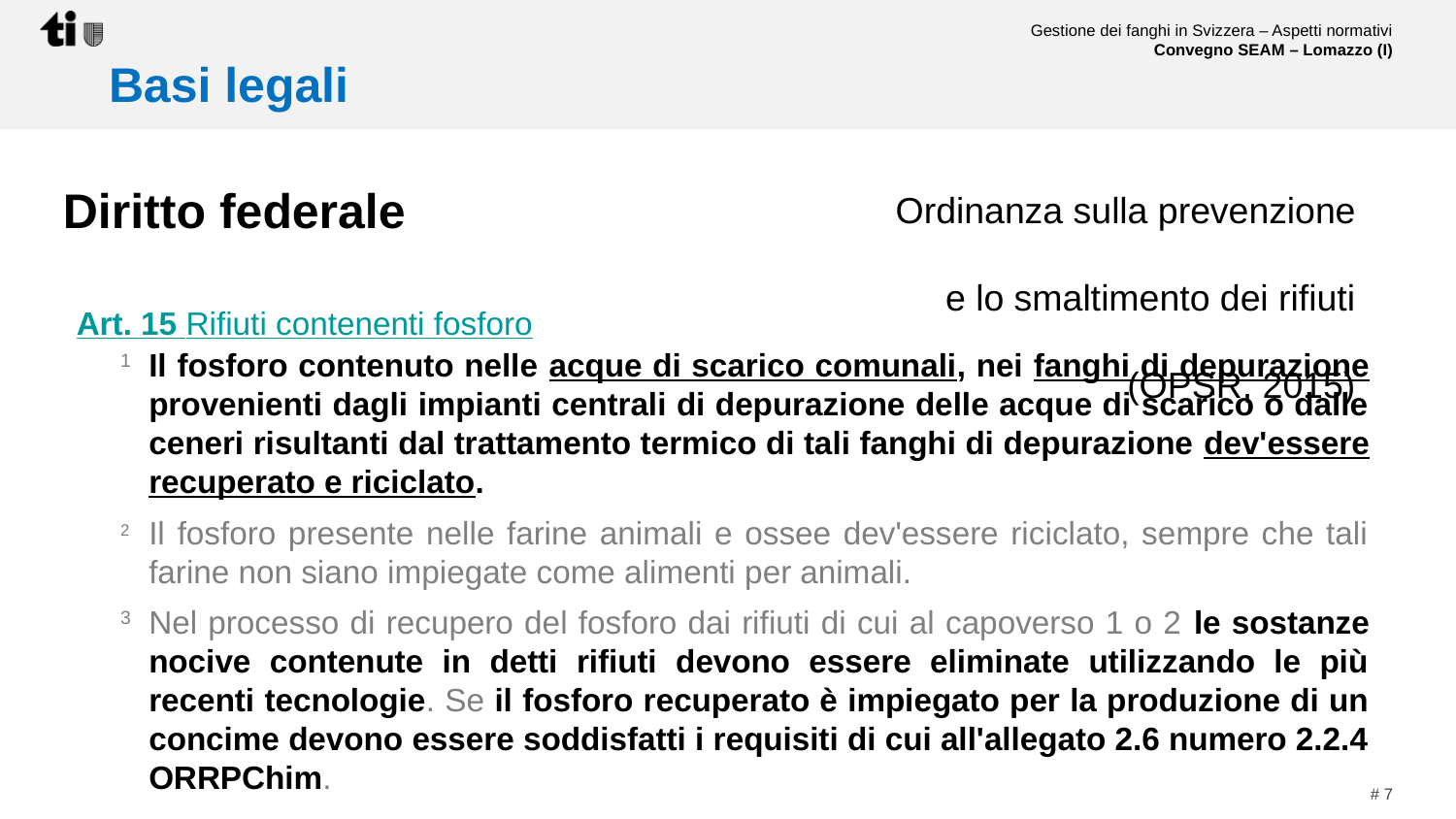

Basi legali
Diritto federale

 Art. 15 Rifiuti contenenti fosforo
1 	Il fosforo contenuto nelle acque di scarico comunali, nei fanghi di depurazione provenienti dagli impianti centrali di depurazione delle acque di scarico o dalle ceneri risultanti dal trattamento termico di tali fanghi di depurazione dev'essere recuperato e riciclato.
2 	Il fosforo presente nelle farine animali e ossee dev'essere riciclato, sempre che tali farine non siano impiegate come alimenti per animali.
3 	Nel processo di recupero del fosforo dai rifiuti di cui al capoverso 1 o 2 le sostanze nocive contenute in detti rifiuti devono essere eliminate utilizzando le più recenti tecnologie. Se il fosforo recuperato è impiegato per la produzione di un concime devono essere soddisfatti i requisiti di cui all'allegato 2.6 numero 2.2.4 ORRPChim.

Ordinanza sulla prevenzione
	 e lo smaltimento dei rifiuti
	(OPSR, 2015)